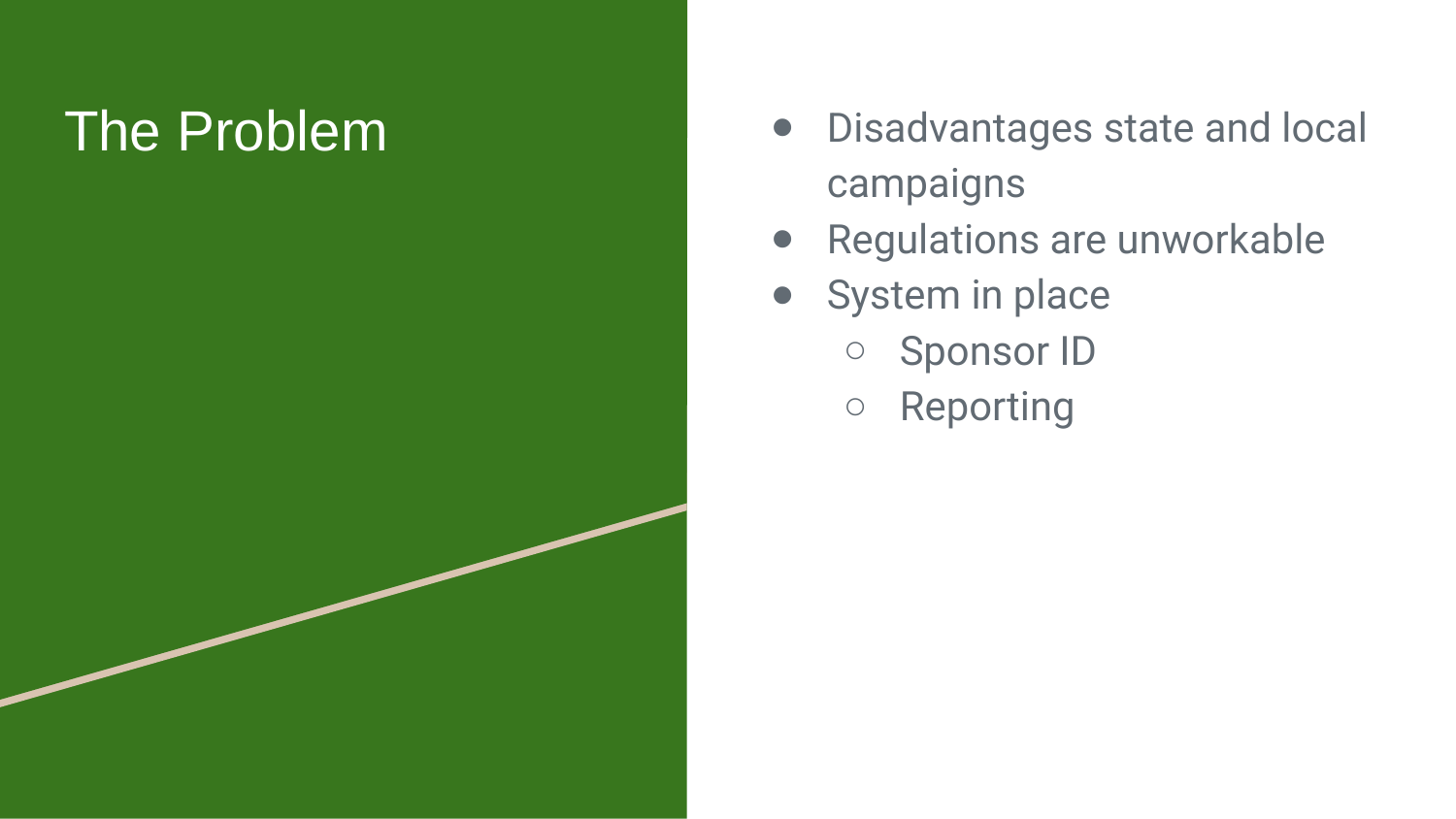

# The Problem
Disadvantages state and local campaigns
Regulations are unworkable
System in place
Sponsor ID
Reporting